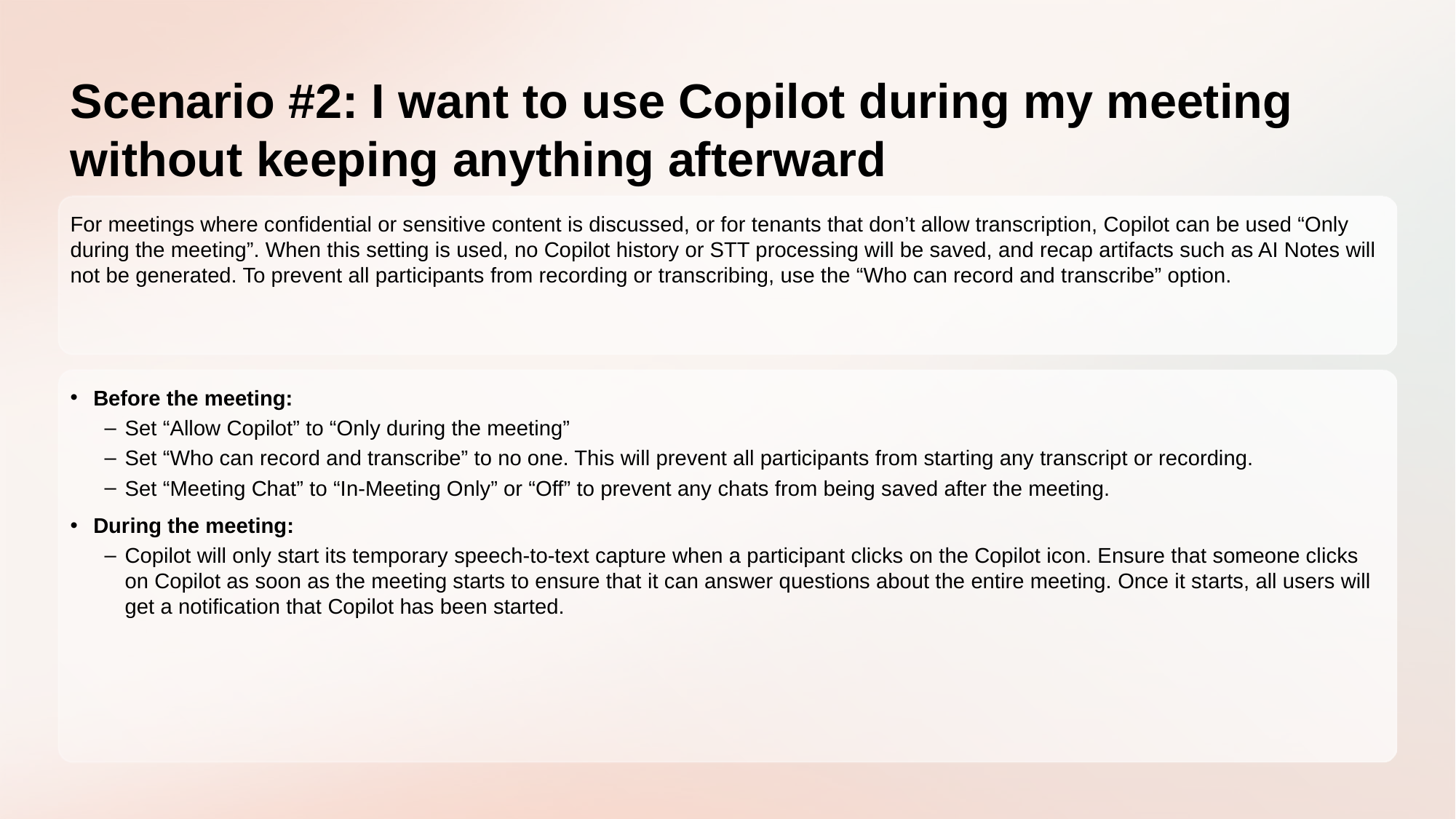

# Scenario #2: I want to use Copilot during my meeting without keeping anything afterward

For meetings where confidential or sensitive content is discussed, or for tenants that don’t allow transcription, Copilot can be used “Only during the meeting”. When this setting is used, no Copilot history or STT processing will be saved, and recap artifacts such as AI Notes will not be generated. To prevent all participants from recording or transcribing, use the “Who can record and transcribe” option.

Before the meeting:
Set “Allow Copilot” to “Only during the meeting”
Set “Who can record and transcribe” to no one. This will prevent all participants from starting any transcript or recording.
Set “Meeting Chat” to “In-Meeting Only” or “Off” to prevent any chats from being saved after the meeting.
During the meeting:
Copilot will only start its temporary speech-to-text capture when a participant clicks on the Copilot icon. Ensure that someone clicks on Copilot as soon as the meeting starts to ensure that it can answer questions about the entire meeting. Once it starts, all users will get a notification that Copilot has been started.